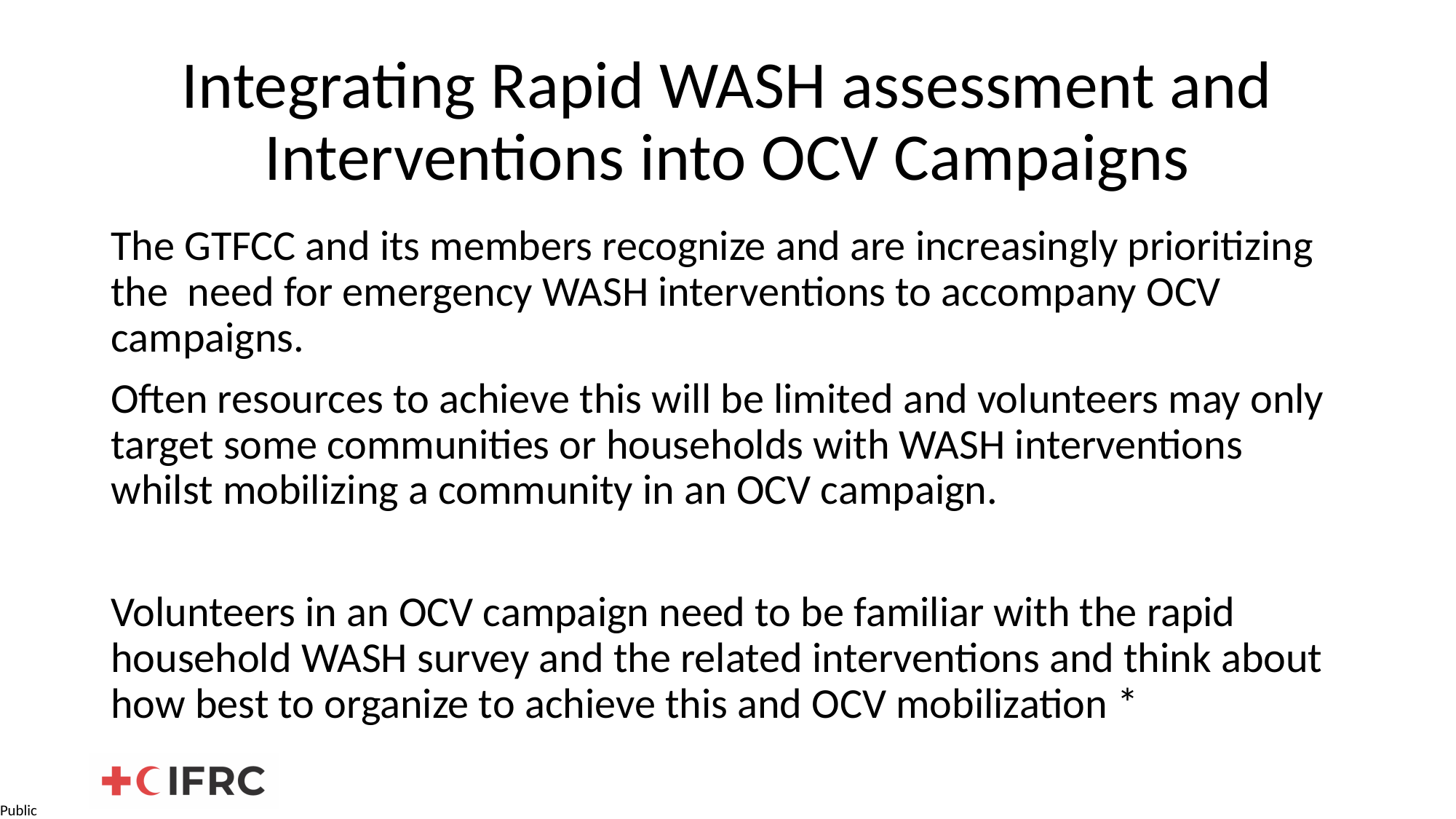

# Integrating Rapid WASH assessment and Interventions into OCV Campaigns
The GTFCC and its members recognize and are increasingly prioritizing the  need for emergency WASH interventions to accompany OCV campaigns.
Often resources to achieve this will be limited and volunteers may only target some communities or households with WASH interventions whilst mobilizing a community in an OCV campaign.

Volunteers in an OCV campaign need to be familiar with the rapid household WASH survey and the related interventions and think about how best to organize to achieve this and OCV mobilization *